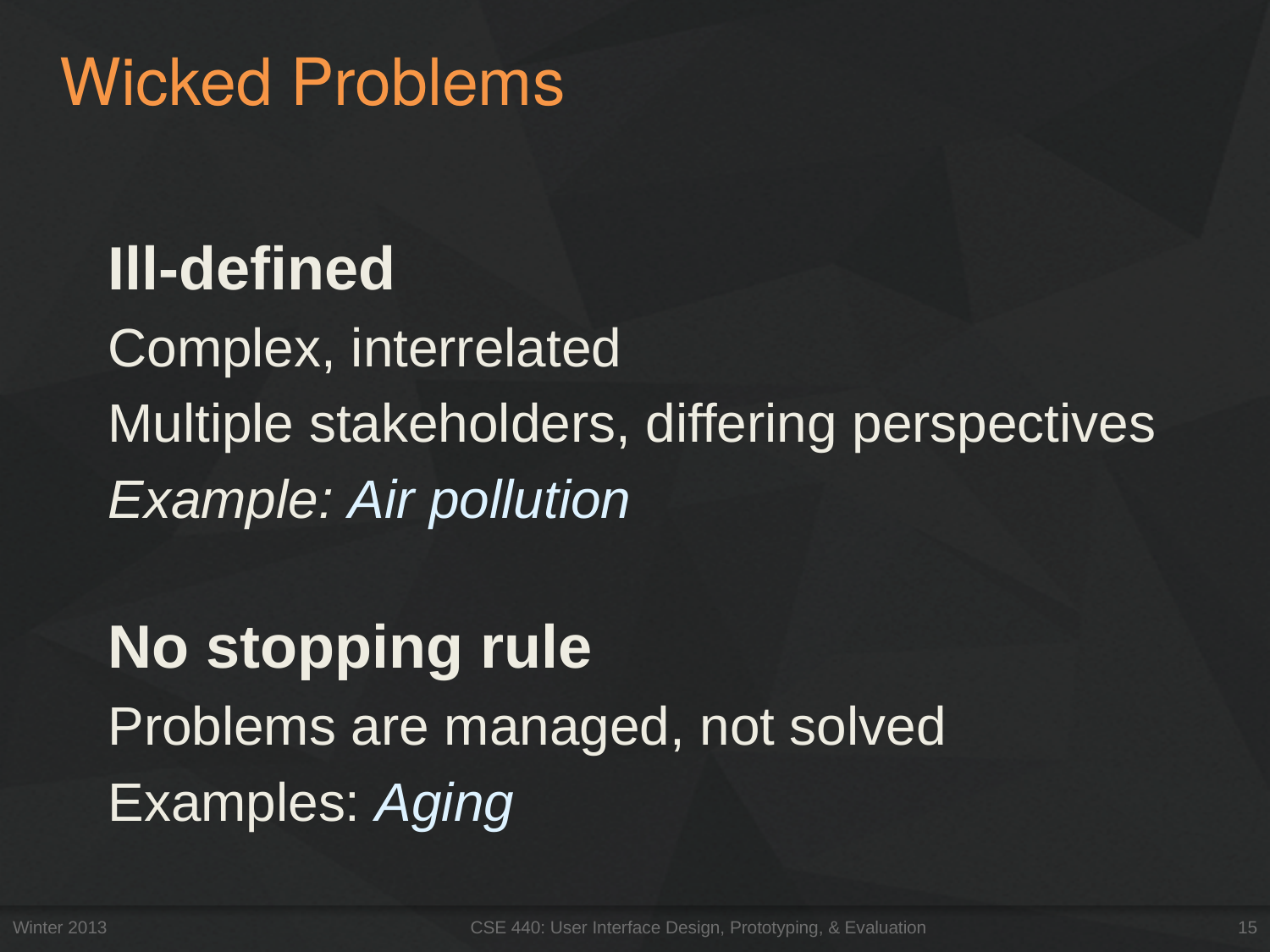

# Wicked Problems
Ill-defined
Complex, interrelated
Multiple stakeholders, differing perspectives
Example: Air pollution

No stopping rule
Problems are managed, not solved
Examples: Aging
Winter 2013
CSE 440: User Interface Design, Prototyping, & Evaluation
15